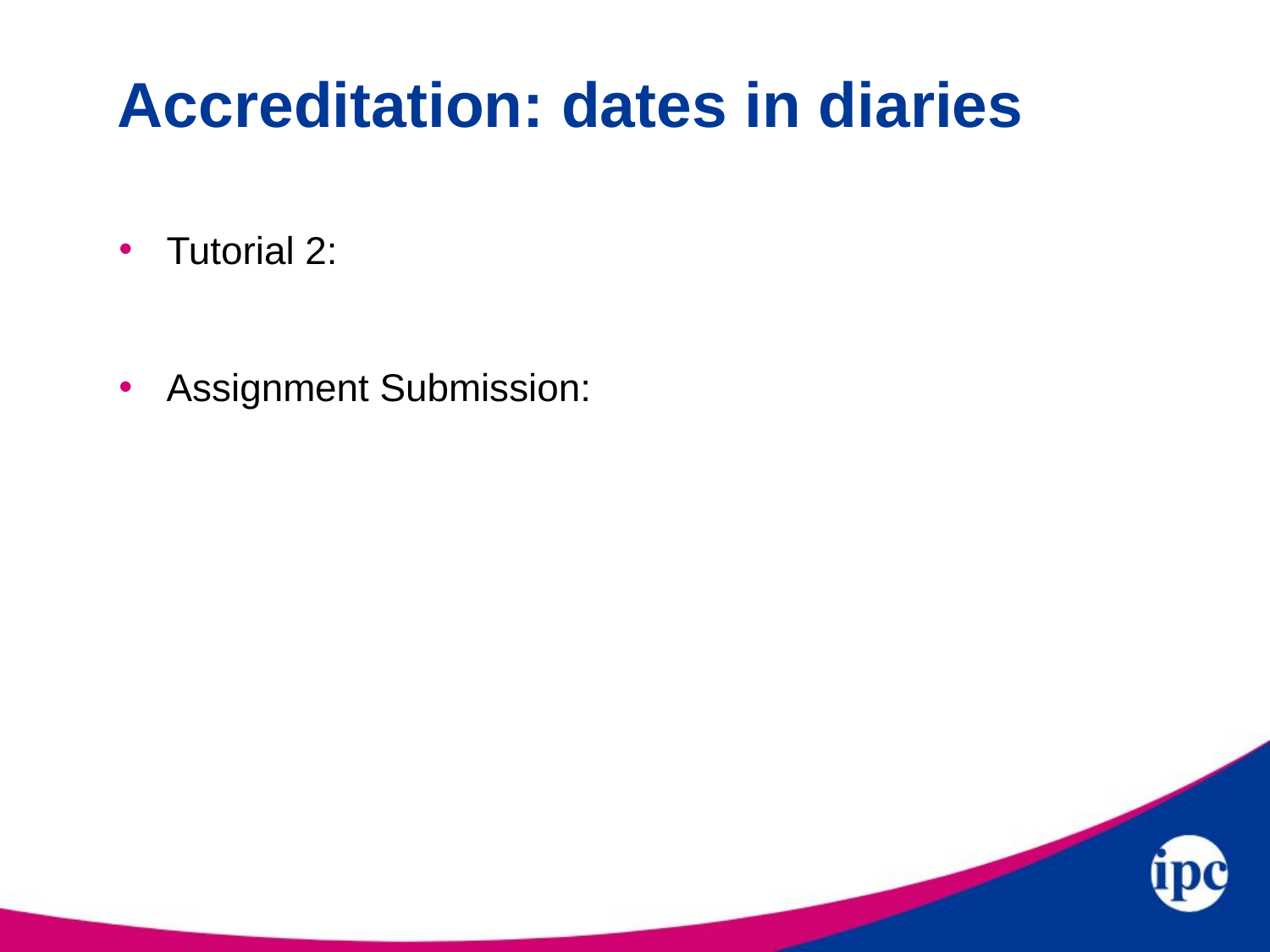

# Accreditation: dates in diaries
Tutorial 2:

Assignment Submission: